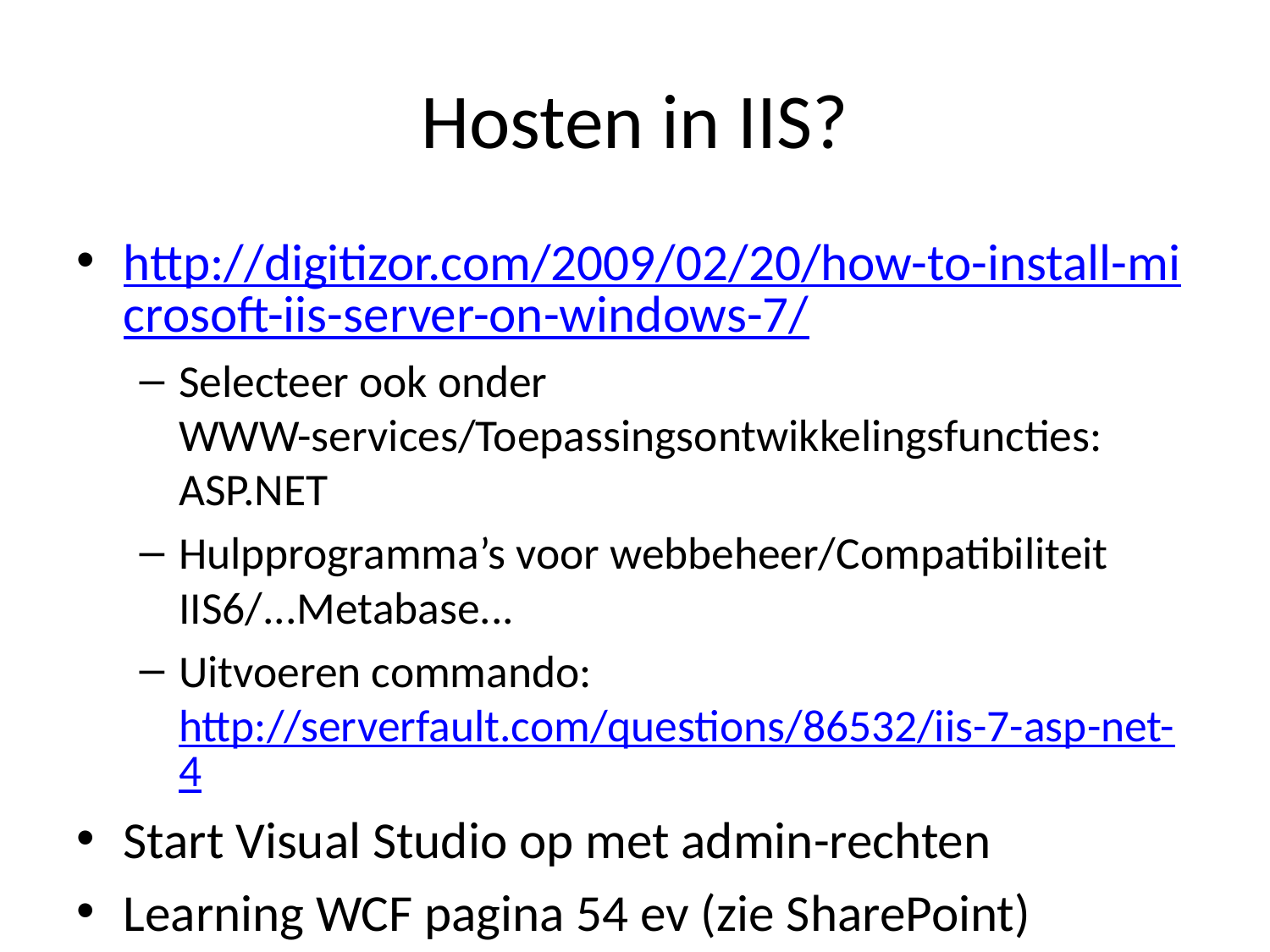

# Hosten in IIS?
http://digitizor.com/2009/02/20/how-to-install-microsoft-iis-server-on-windows-7/
Selecteer ook onder WWW-services/Toepassingsontwikkelingsfuncties: ASP.NET
Hulpprogramma’s voor webbeheer/Compatibiliteit IIS6/...Metabase...
Uitvoeren commando: http://serverfault.com/questions/86532/iis-7-asp-net-4
Start Visual Studio op met admin-rechten
Learning WCF pagina 54 ev (zie SharePoint)